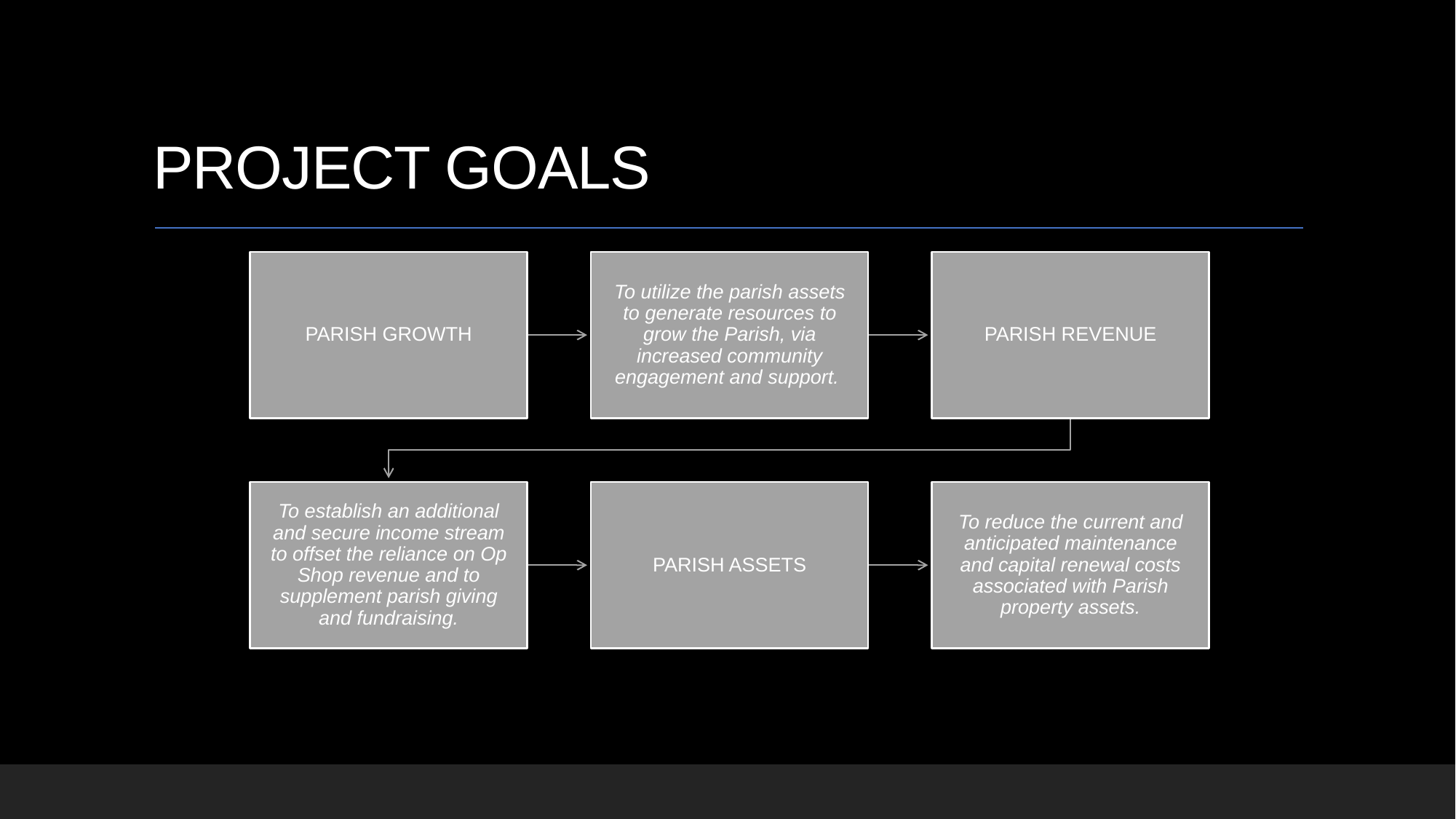

# PROJECT GOALS

PARISH GROWTH

To utilize the parish assets to generate resources to grow the Parish, via increased community engagement and support.

PARISH REVENUE

To establish an additional and secure income stream to offset the reliance on Op Shop revenue and to supplement parish giving and fundraising.

PARISH ASSETS
To reduce the current and anticipated maintenance and capital renewal costs associated with Parish property assets.